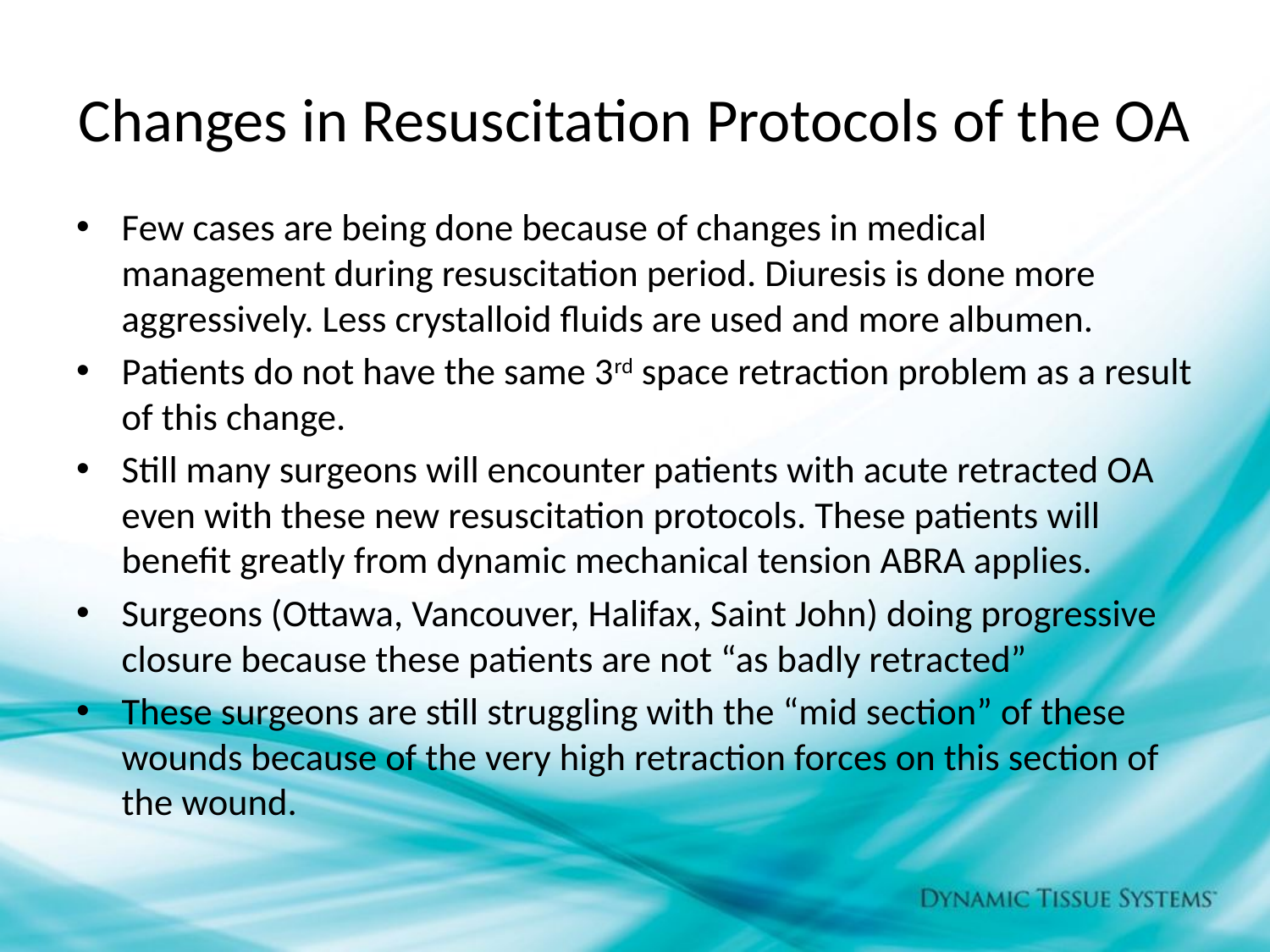

# Changes in Resuscitation Protocols of the OA
Few cases are being done because of changes in medical management during resuscitation period. Diuresis is done more aggressively. Less crystalloid fluids are used and more albumen.
Patients do not have the same 3rd space retraction problem as a result of this change.
Still many surgeons will encounter patients with acute retracted OA even with these new resuscitation protocols. These patients will benefit greatly from dynamic mechanical tension ABRA applies.
Surgeons (Ottawa, Vancouver, Halifax, Saint John) doing progressive closure because these patients are not “as badly retracted”
These surgeons are still struggling with the “mid section” of these wounds because of the very high retraction forces on this section of the wound.